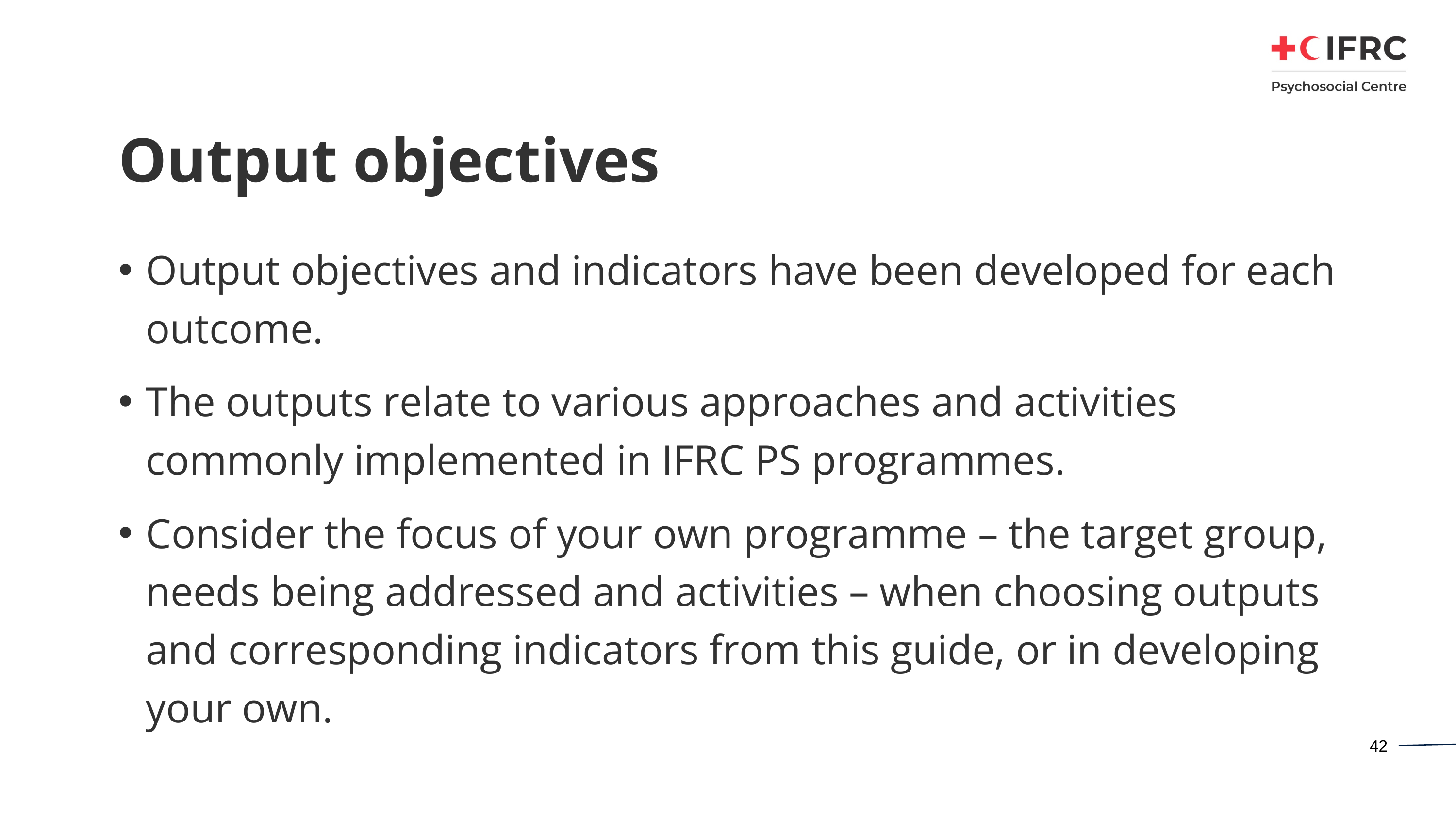

# Output objectives
Output objectives and indicators have been developed for each outcome.
The outputs relate to various approaches and activities commonly implemented in IFRC PS programmes.
Consider the focus of your own programme – the target group, needs being addressed and activities – when choosing outputs and corresponding indicators from this guide, or in developing your own.